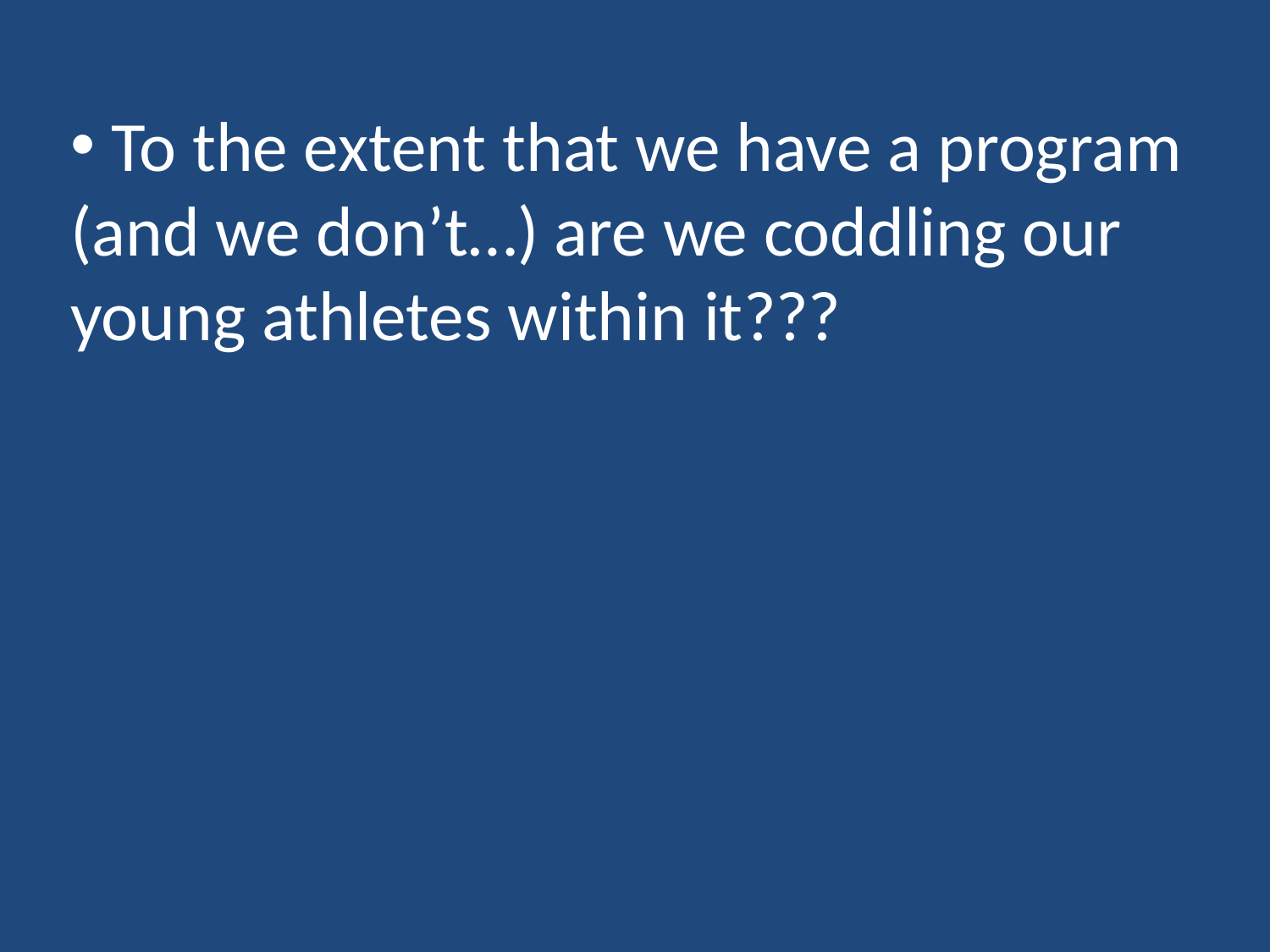

To the extent that we have a program (and we don’t…) are we coddling our young athletes within it???